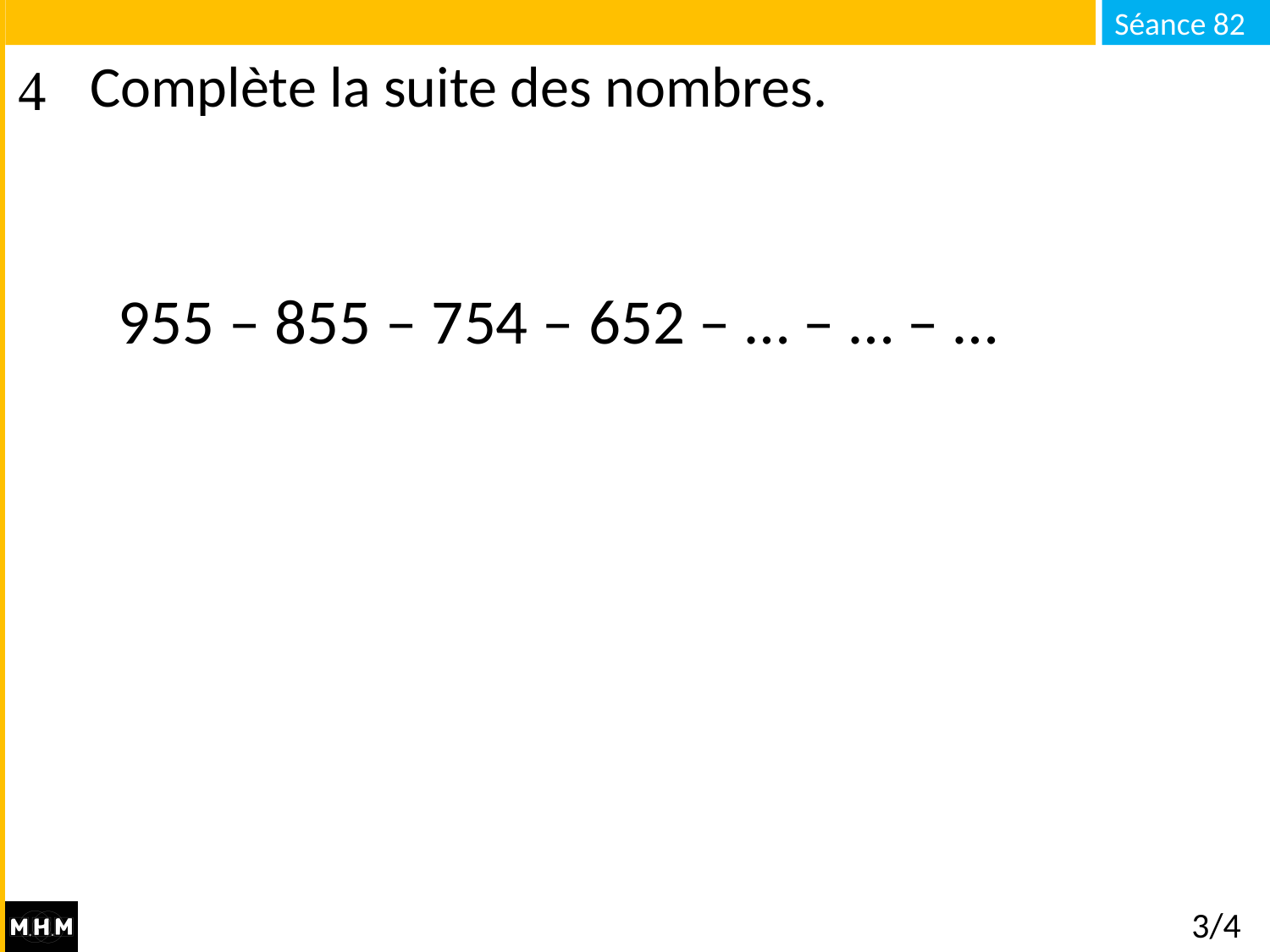

# Complète la suite des nombres.
955 – 855 – 754 – 652 – … – … – …
3/4